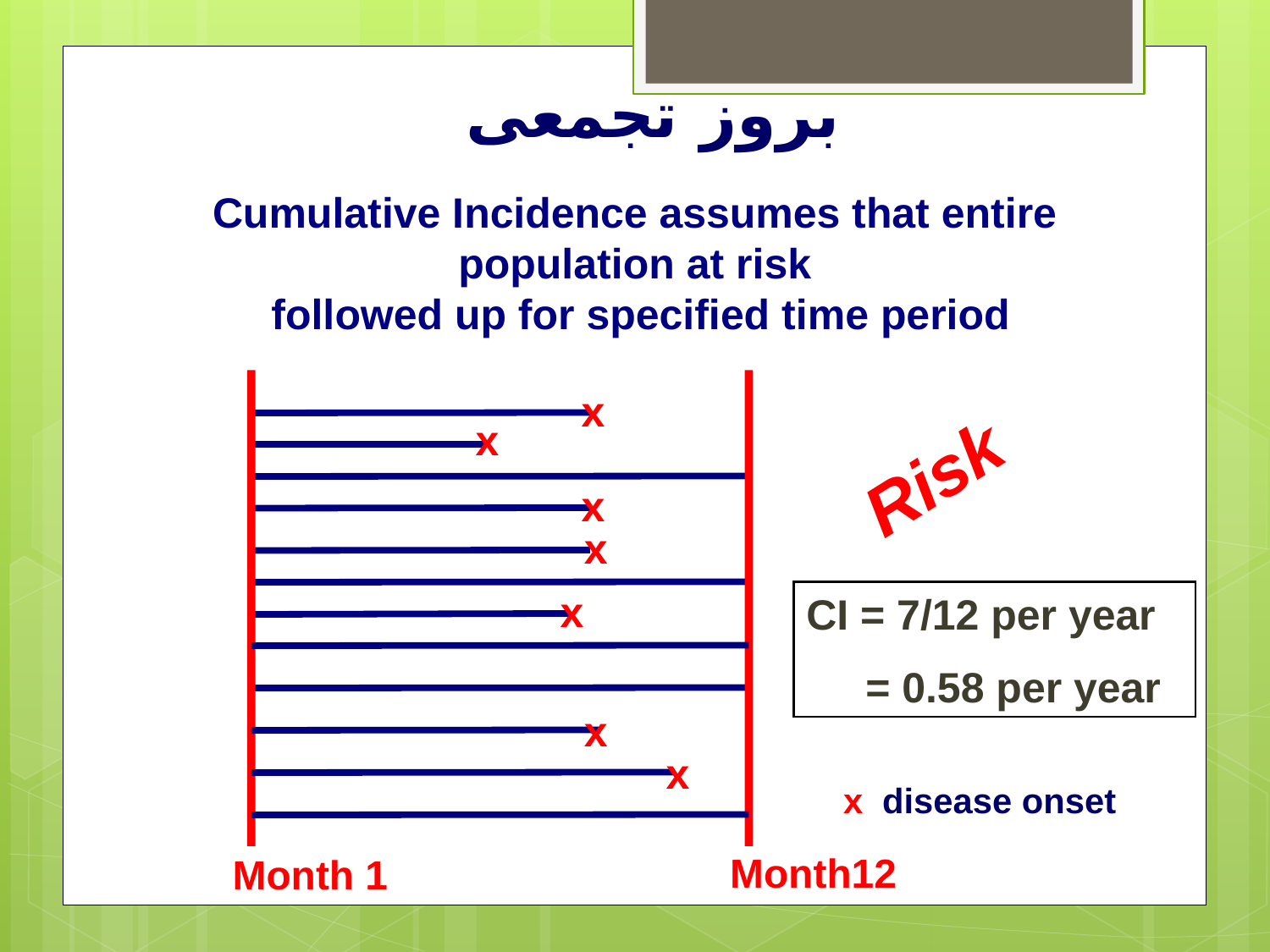

بروز تجمعی
Cumulative Incidence assumes that entire population at risk
 followed up for specified time period

x
Risk
x

x

x

x

CI = 7/12 per year
     = 0.58 per year

x

x

x  disease onset

Month12
Month 1